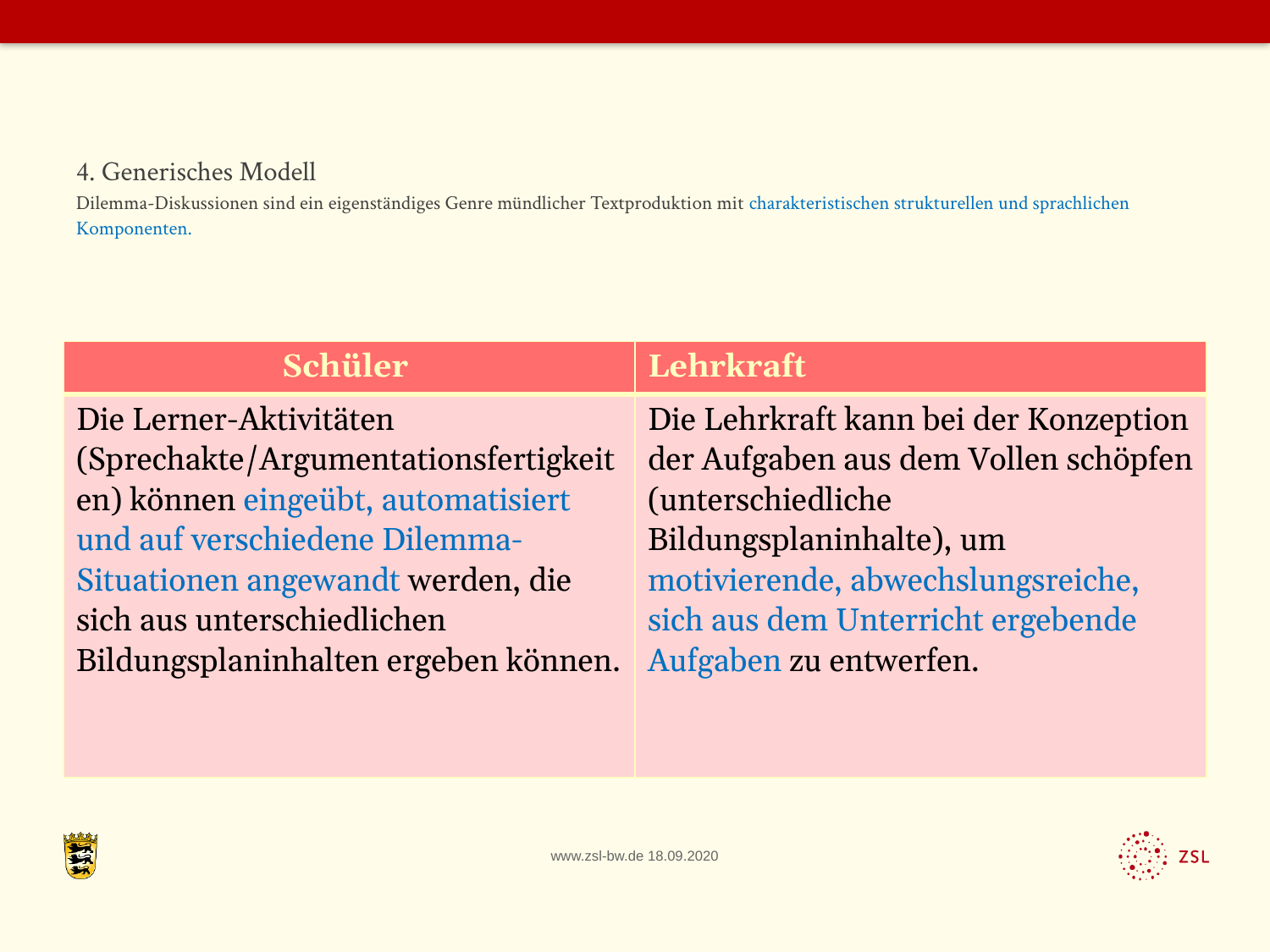

# 4. Generisches Modell Dilemma-Diskussionen sind ein eigenständiges Genre mündlicher Textproduktion mit charakteristischen strukturellen und sprachlichen Komponenten.
| Schüler | Lehrkraft |
| --- | --- |
| Die Lerner-Aktivitäten (Sprechakte/Argumentationsfertigkeiten) können eingeübt, automatisiert und auf verschiedene Dilemma-Situationen angewandt werden, die sich aus unterschiedlichen Bildungsplaninhalten ergeben können. | Die Lehrkraft kann bei der Konzeption der Aufgaben aus dem Vollen schöpfen (unterschiedliche Bildungsplaninhalte), um motivierende, abwechslungsreiche, sich aus dem Unterricht ergebende Aufgaben zu entwerfen. |